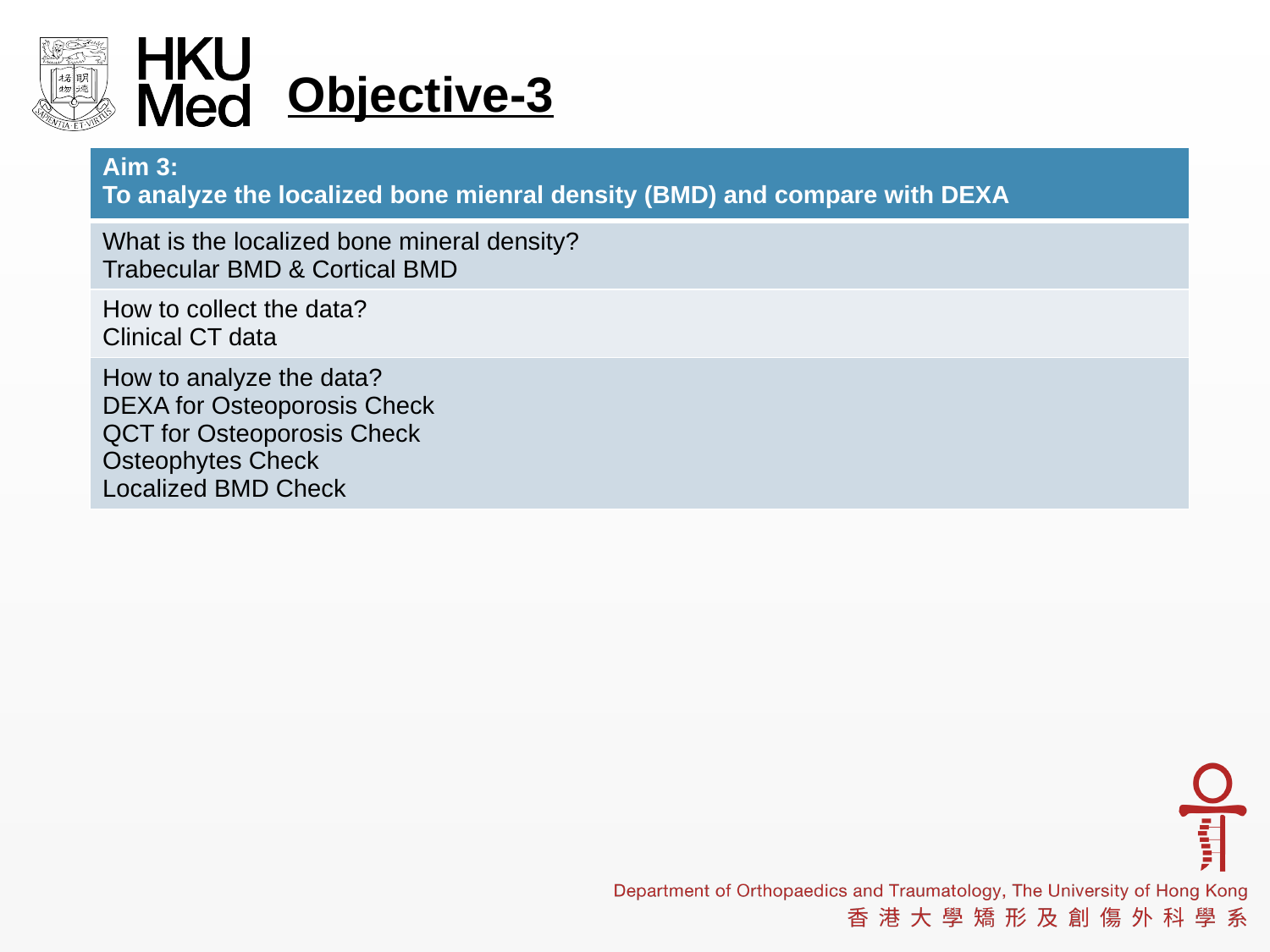

Objective-3
| Aim 3: To analyze the localized bone mienral density (BMD) and compare with DEXA |
| --- |
| What is the localized bone mineral density? Trabecular BMD & Cortical BMD |
| How to collect the data? Clinical CT data |
| How to analyze the data? DEXA for Osteoporosis Check QCT for Osteoporosis Check Osteophytes Check Localized BMD Check |